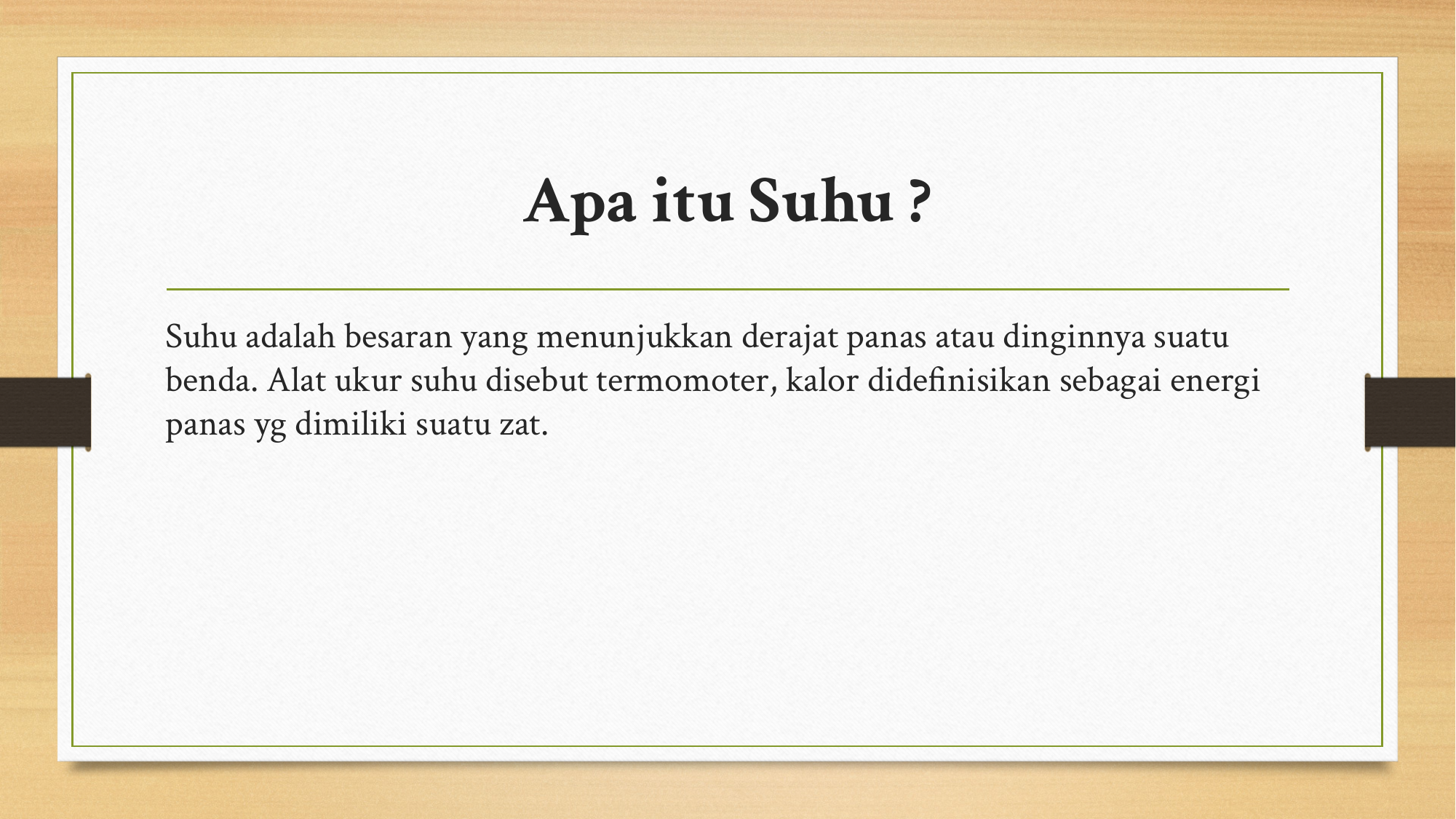

# Apa itu Suhu ?
Suhu adalah besaran yang menunjukkan derajat panas atau dinginnya suatu benda. Alat ukur suhu disebut termomoter, kalor didefinisikan sebagai energi panas yg dimiliki suatu zat.